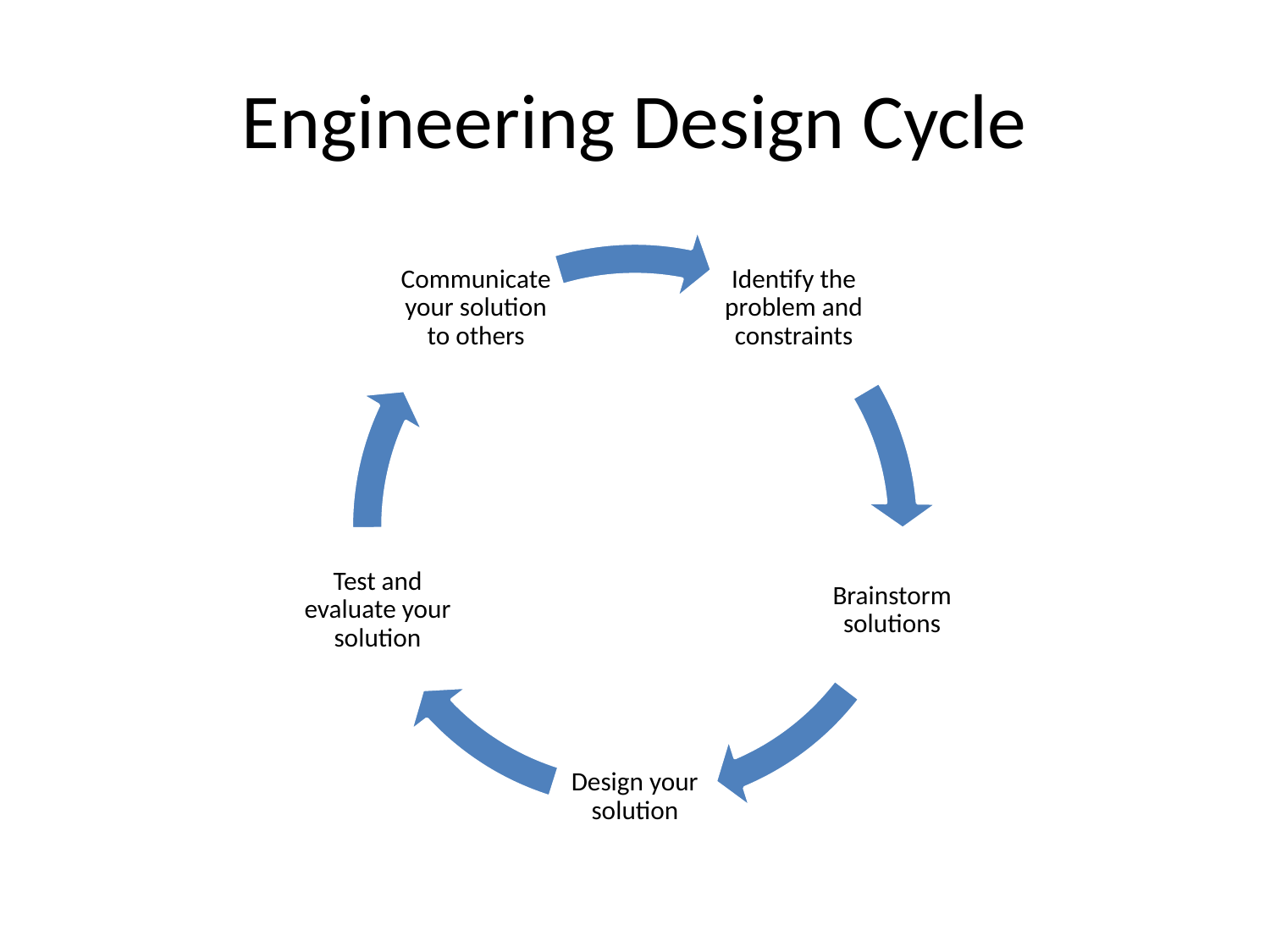

# Engineering Design Cycle
Identify the problem and constraints
Brainstorm solutions
Design your solution
Test and evaluate your solution
Communicate your solution to others